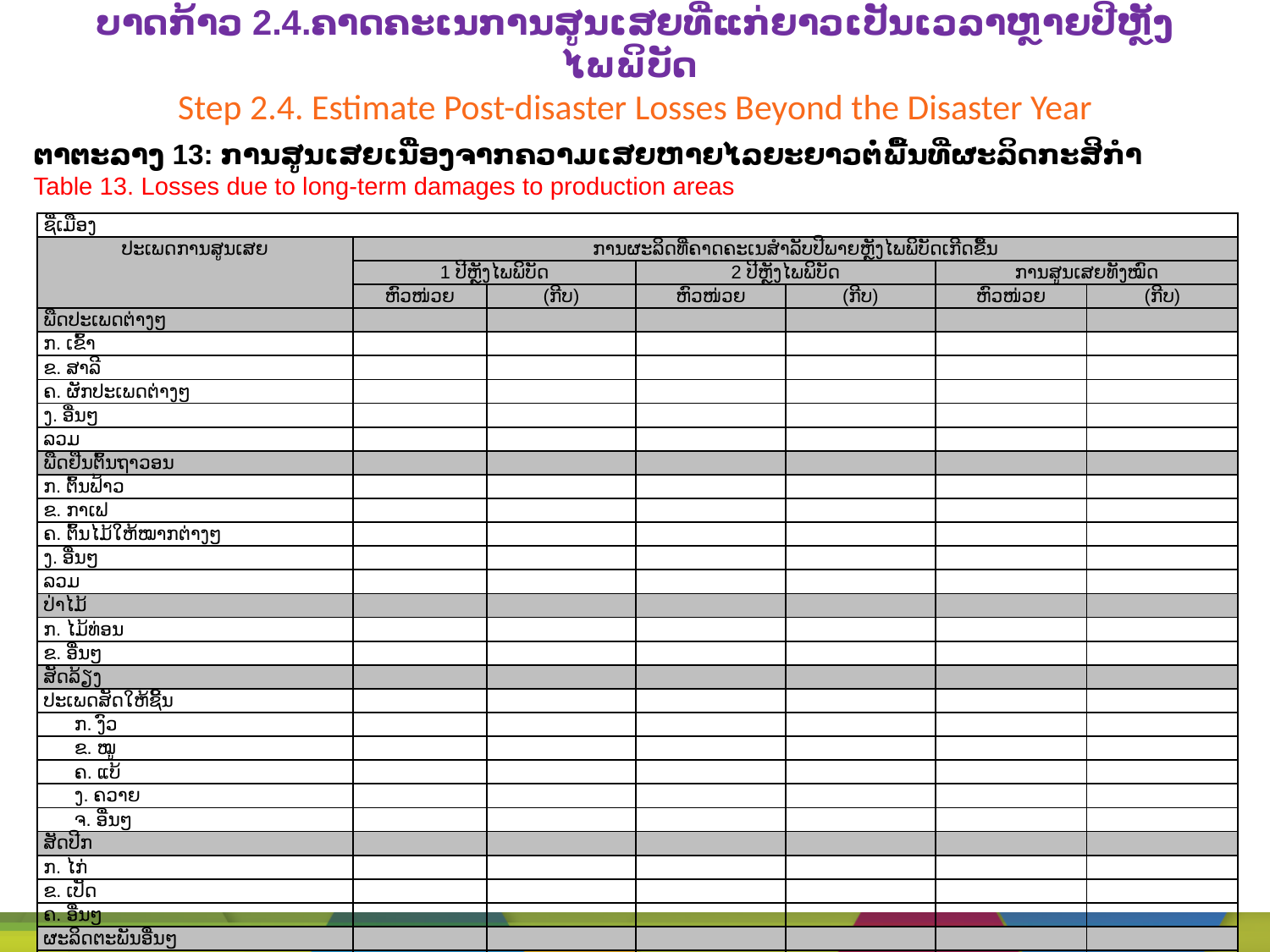

# ບາດກ້າວ 2.4.ຄາດຄະເນການສູນເສຍທີ່ແກ່ຍາວເປັນເວລາຫຼາຍປີຫຼັງໄພພິບັດ Step 2.4. Estimate Post-disaster Losses Beyond the Disaster Year
ຕາຕະລາງ 13: ການສູນເສຍເນື່ອງຈາກຄວາມເສຍຫາຍໄລຍະຍາວຕໍ່ພື້ນທີ່ຜະລິດກະສິກຳ
Table 13. Losses due to long-term damages to production areas
| ຊື່ເມືອງ |  |  |  |  |  |  |
| --- | --- | --- | --- | --- | --- | --- |
| ປະເພດການສູນເສຍ | ການຜະລິດທີ່ຄາດຄະເນສຳລັບປີພາຍຫຼັງໄພພິບັດເກີດຂື້ນ |  |  |  |  |  |
|  | 1 ປີຫຼັງໄພພິບັດ |  | 2 ປີຫຼັງໄພພິບັດ |  | ການສູນເສຍທັງໝົດ |  |
|  | ຫົວໜ່ວຍ | (ກີບ) | ຫົວໜ່ວຍ | (ກີບ) | ຫົວໜ່ວຍ | (ກີບ) |
| ພືດປະເພດຕ່າງໆ |  |  |  |  |  |  |
| ກ. ເຂົ້າ |  |  |  |  |  |  |
| ຂ. ສາລີ |  |  |  |  |  |  |
| ຄ. ຜັກປະເພດຕ່າງໆ |  |  |  |  |  |  |
| ງ. ອື່ນໆ |  |  |  |  |  |  |
| ລວມ |  |  |  |  |  |  |
| ພືດຢືນຕົ້ນຖາວອນ |  |  |  |  |  |  |
| ກ. ຕົ້ນຟ້າວ |  |  |  |  |  |  |
| ຂ. ກາເຟ |  |  |  |  |  |  |
| ຄ. ຕົ້ນໄມ້ໃຫ້ໝາກຕ່າງໆ |  |  |  |  |  |  |
| ງ. ອື່ນໆ |  |  |  |  |  |  |
| ລວມ |  |  |  |  |  |  |
| ປ່າໄມ້ |  |  |  |  |  |  |
| ກ. ໄມ້ທ່ອນ |  |  |  |  |  |  |
| ຂ. ອື່ນໆ |  |  |  |  |  |  |
| ສັດລ້ຽງ |  |  |  |  |  |  |
| ປະເພດສັດໃຫ້ຊີ້ນ |  |  |  |  |  |  |
| ກ. ງົວ |  |  |  |  |  |  |
| ຂ. ໝູ |  |  |  |  |  |  |
| ຄ. ແບ້ |  |  |  |  |  |  |
| ງ. ຄວາຍ |  |  |  |  |  |  |
| ຈ. ອື່ນໆ |  |  |  |  |  |  |
| ສັດປີກ |  |  |  |  |  |  |
| ກ. ໄກ່ |  |  |  |  |  |  |
| ຂ. ເປັດ |  |  |  |  |  |  |
| ຄ. ອື່ນໆ |  |  |  |  |  |  |
| ຜະລິດຕະພັນອື່ນໆ |  |  |  |  |  |  |
| ກ. ໄຂ່ |  |  |  |  |  |  |
| ຂ. ນົມ |  |  |  |  |  |  |
| ຄ. ນ້ຳຜິ້ງ |  |  |  |  |  |  |
| ງ. ອື່ນໆ |  |  |  |  |  |  |
| ການປະມົງ |  |  |  |  |  |  |
| ກ. ການປະມົງ (ກ) |  |  |  |  |  |  |
| ຂ. ການປະມົງ (ຂ) |  |  |  |  |  |  |
| ຄ. ອື່ນໆ |  |  |  |  |  |  |
| ລວມ |  |  |  |  |  |  |